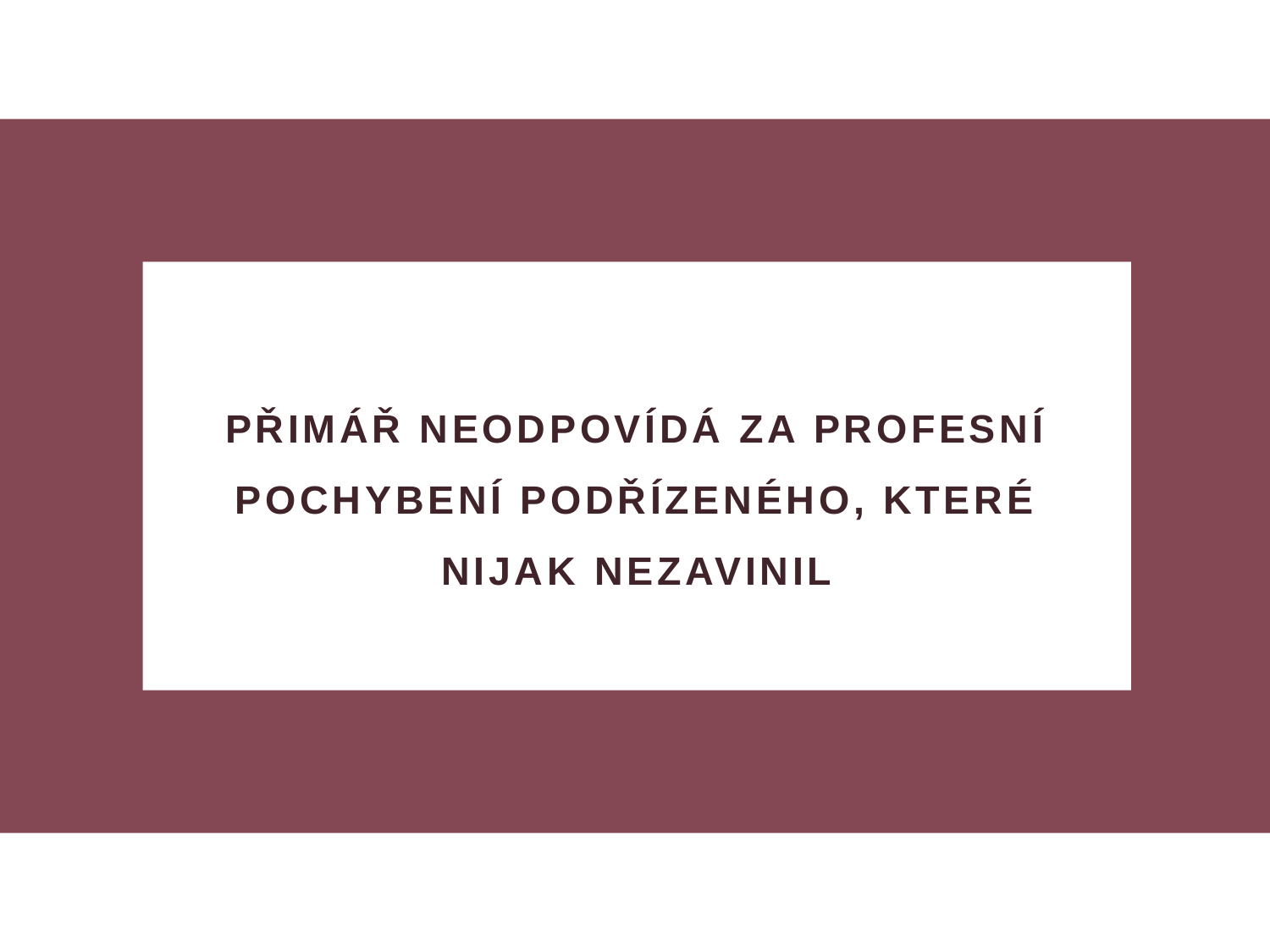

# přimář neodpovídá za profesní pochybení podřízeného, které nijak nezavinil